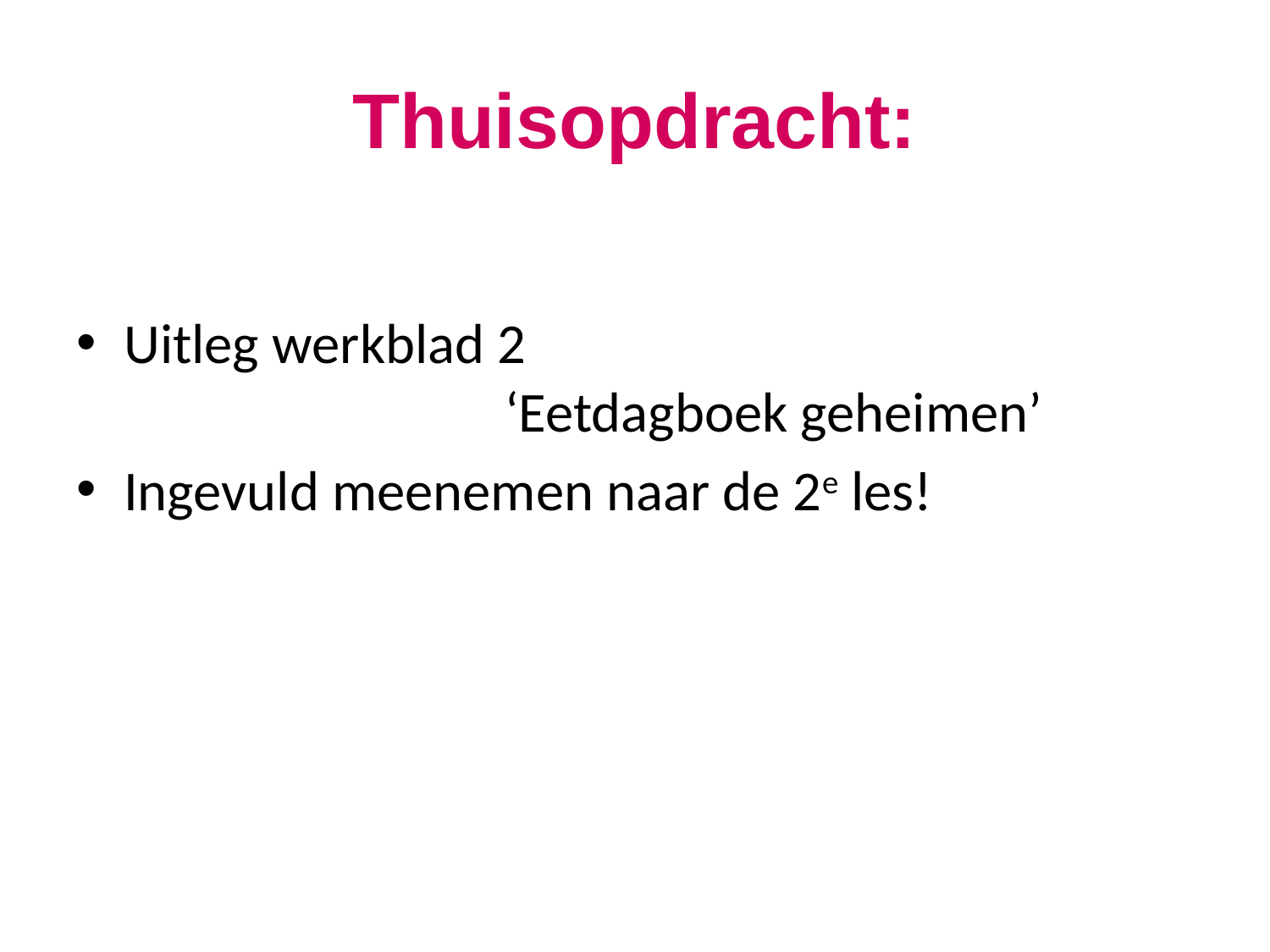

# Thuisopdracht:

Uitleg werkblad 2
 			‘Eetdagboek geheimen’
Ingevuld meenemen naar de 2e les!